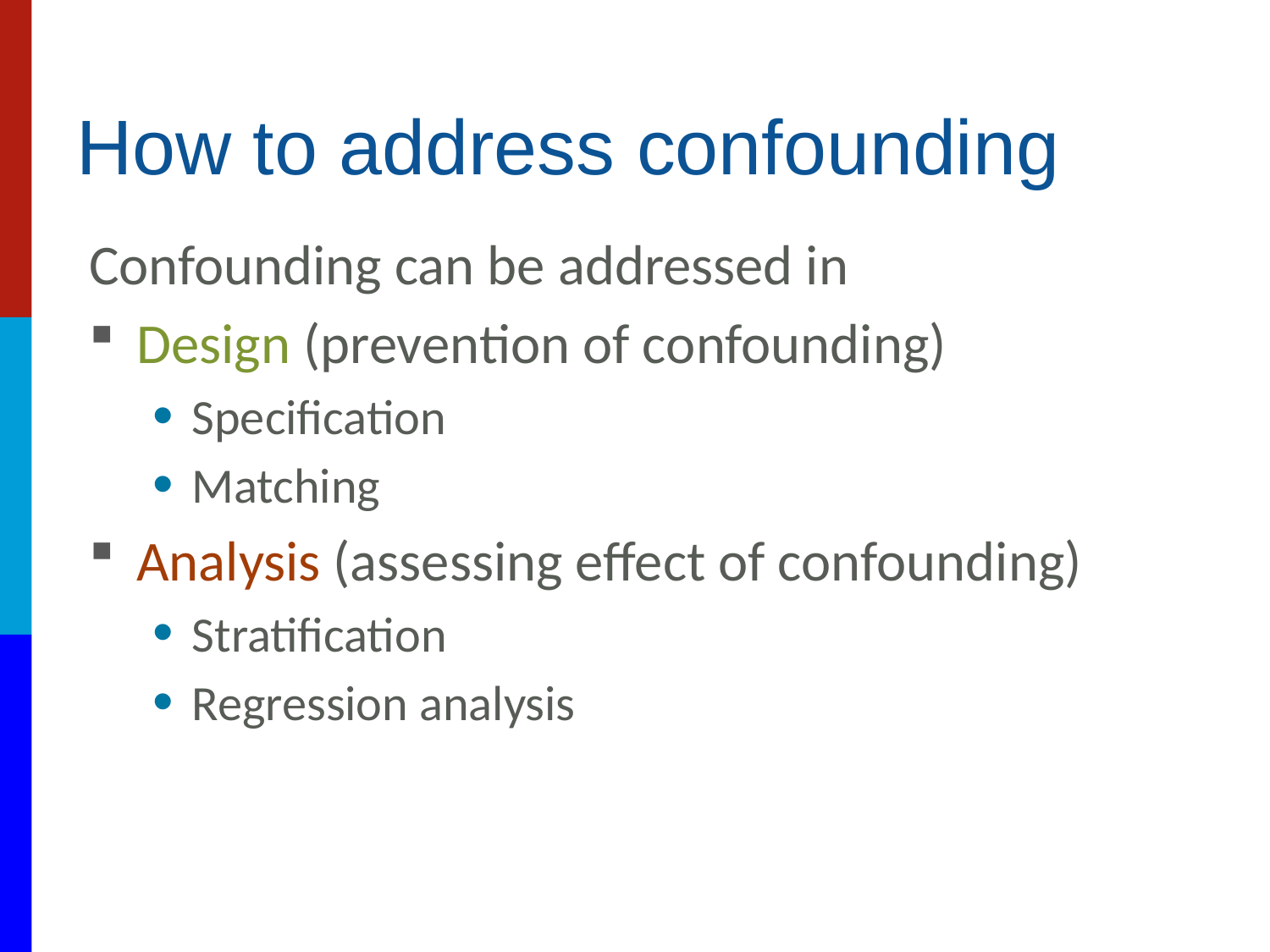

# How to address confounding
Confounding can be addressed in
Design (prevention of confounding)
Specification
Matching
Analysis (assessing effect of confounding)
Stratification
Regression analysis